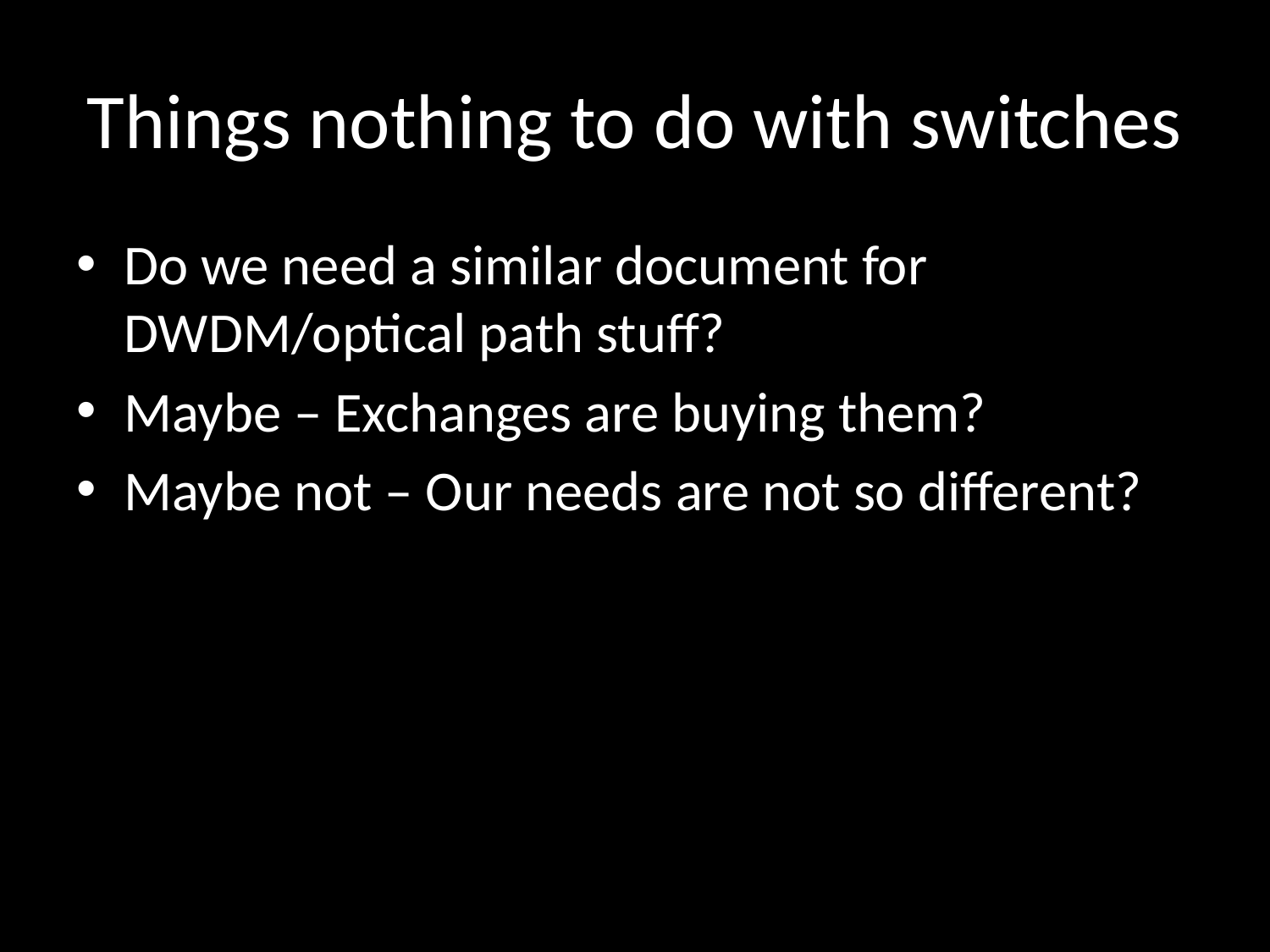

# Things nothing to do with switches
Do we need a similar document for DWDM/optical path stuff?
Maybe – Exchanges are buying them?
Maybe not – Our needs are not so different?